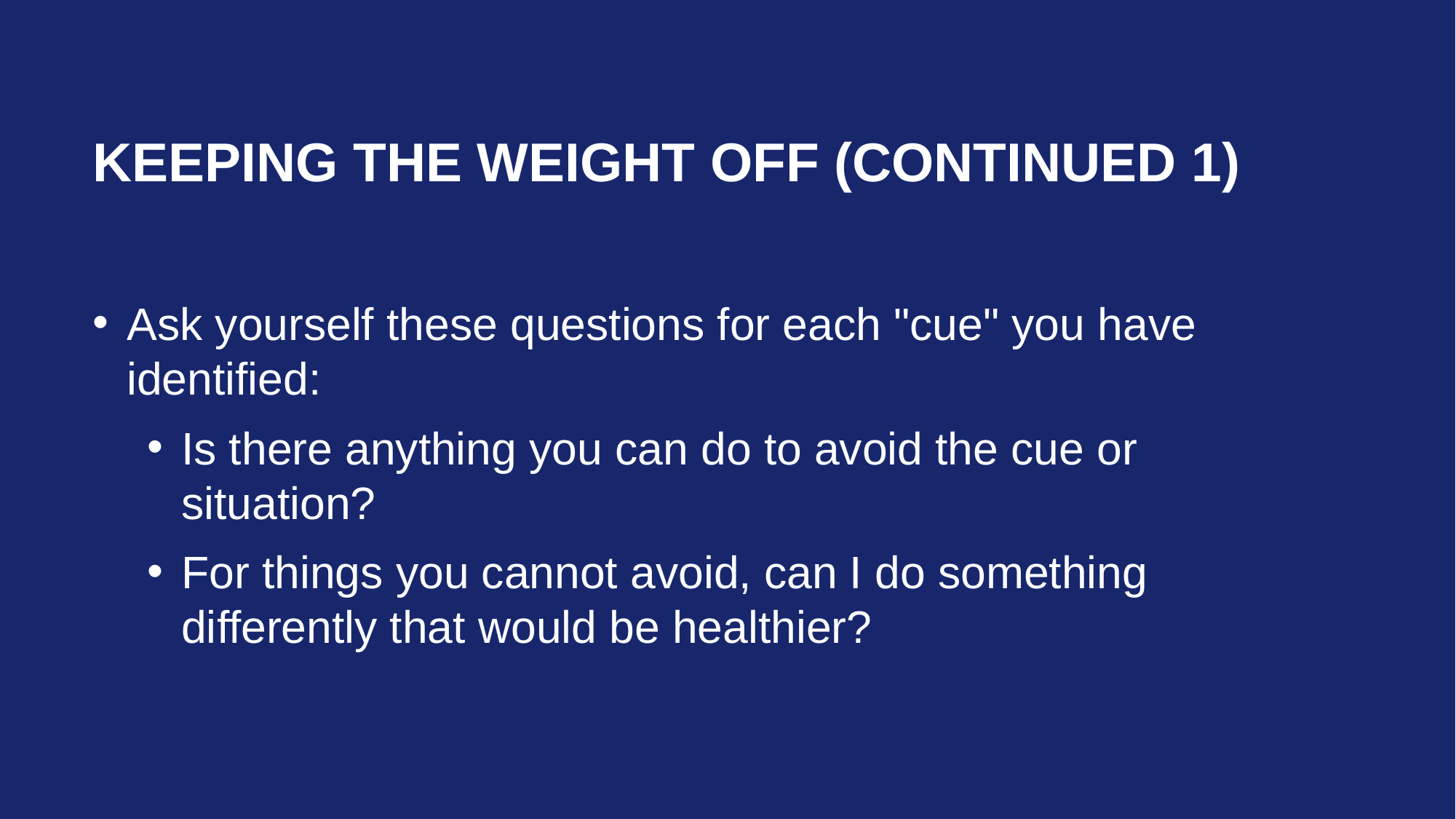

# Keeping the Weight Off (continued 1)
Ask yourself these questions for each "cue" you have identified:
Is there anything you can do to avoid the cue or situation?
For things you cannot avoid, can I do something differently that would be healthier?